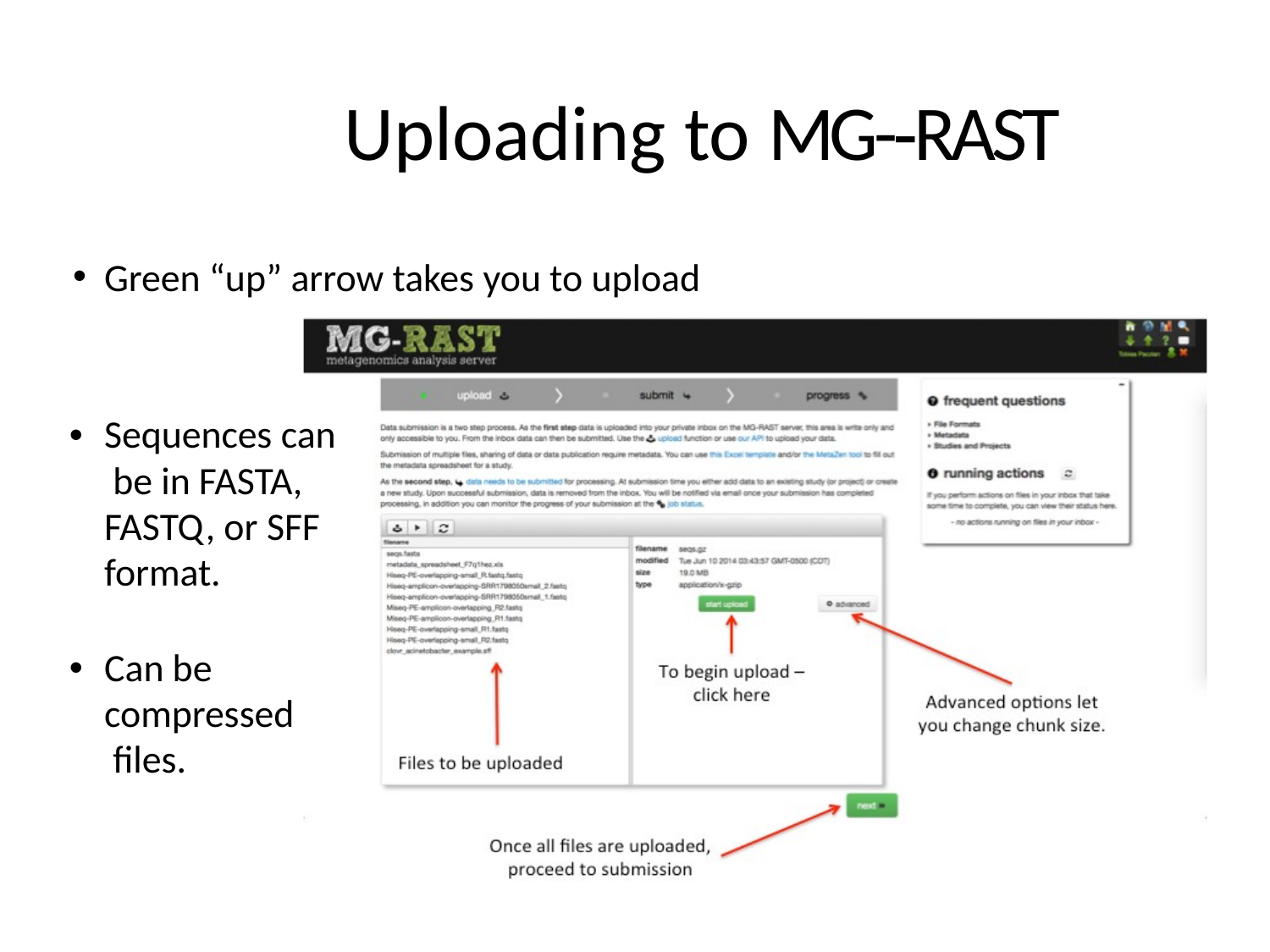

# Uploading to MG-­‐RAST
Green “up” arrow takes you to upload

Sequences can  be in FASTA,  FASTQ, or SFF  format.

Can be  compressed  ﬁles.